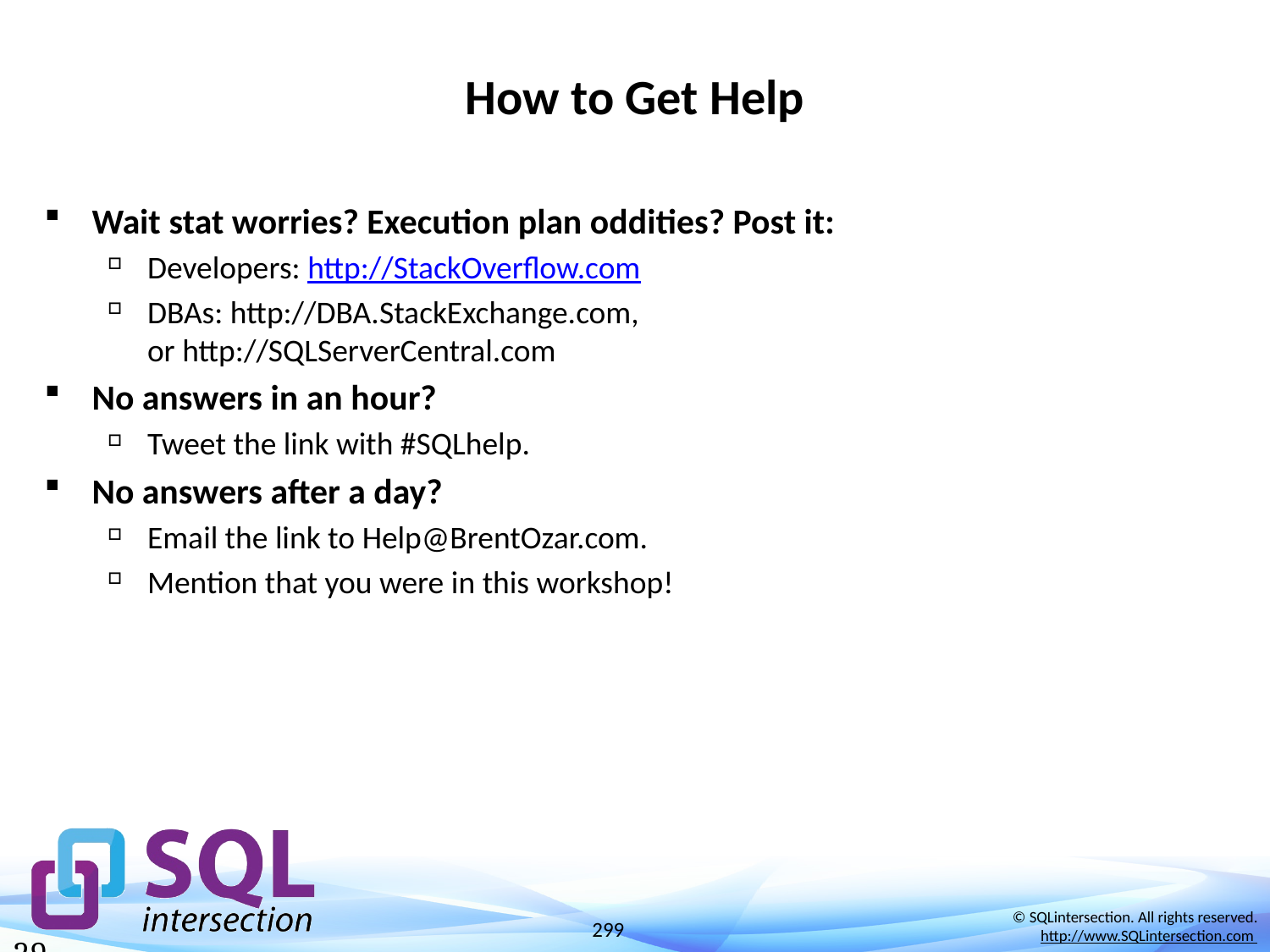

# How to Get Help
Wait stat worries? Execution plan oddities? Post it:
Developers: http://StackOverflow.com
DBAs: http://DBA.StackExchange.com,
or http://SQLServerCentral.com
No answers in an hour?
Tweet the link with #SQLhelp.
No answers after a day?
Email the link to Help@BrentOzar.com.
Mention that you were in this workshop!
299